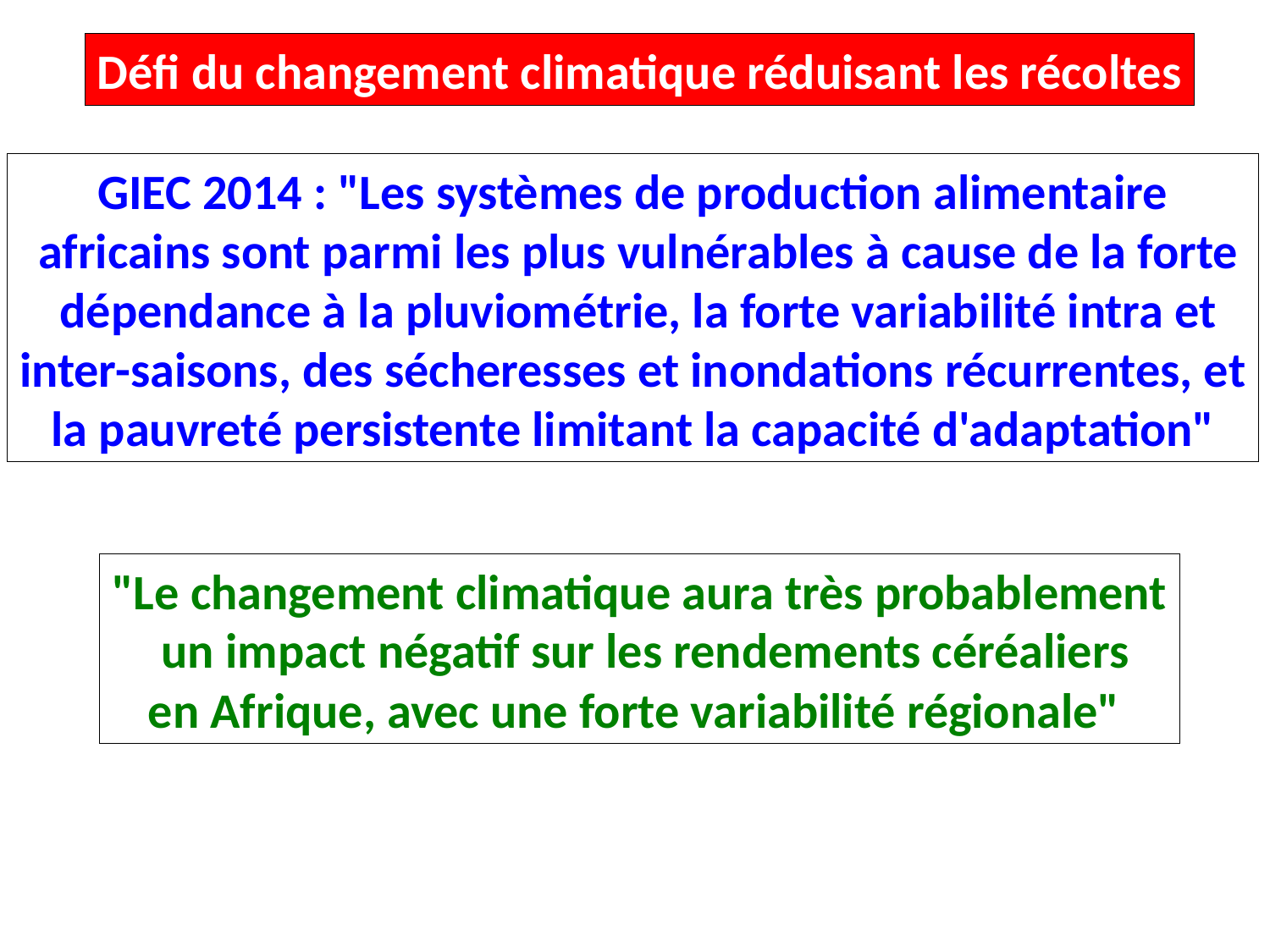

Défi du changement climatique réduisant les récoltes
GIEC 2014 : "Les systèmes de production alimentaire
 africains sont parmi les plus vulnérables à cause de la forte
 dépendance à la pluviométrie, la forte variabilité intra et
inter-saisons, des sécheresses et inondations récurrentes, et
la pauvreté persistente limitant la capacité d'adaptation"
"Le changement climatique aura très probablement
 un impact négatif sur les rendements céréaliers
 en Afrique, avec une forte variabilité régionale"